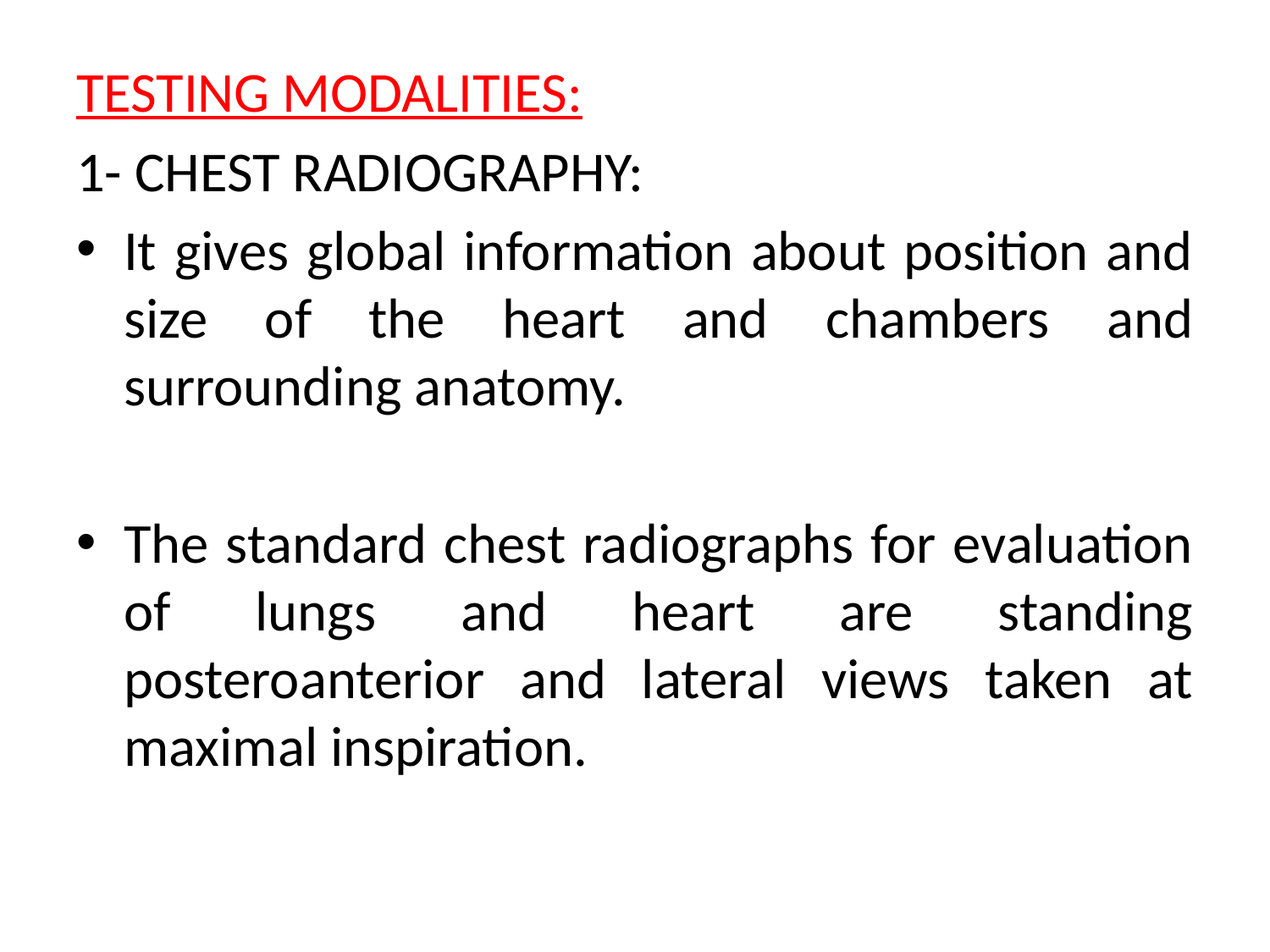

TESTING MODALITIES:
1- CHEST RADIOGRAPHY:
It gives global information about position and size of the heart and chambers and surrounding anatomy.

The standard chest radiographs for evaluation of lungs and heart are standing posteroanterior and lateral views taken at maximal inspiration.